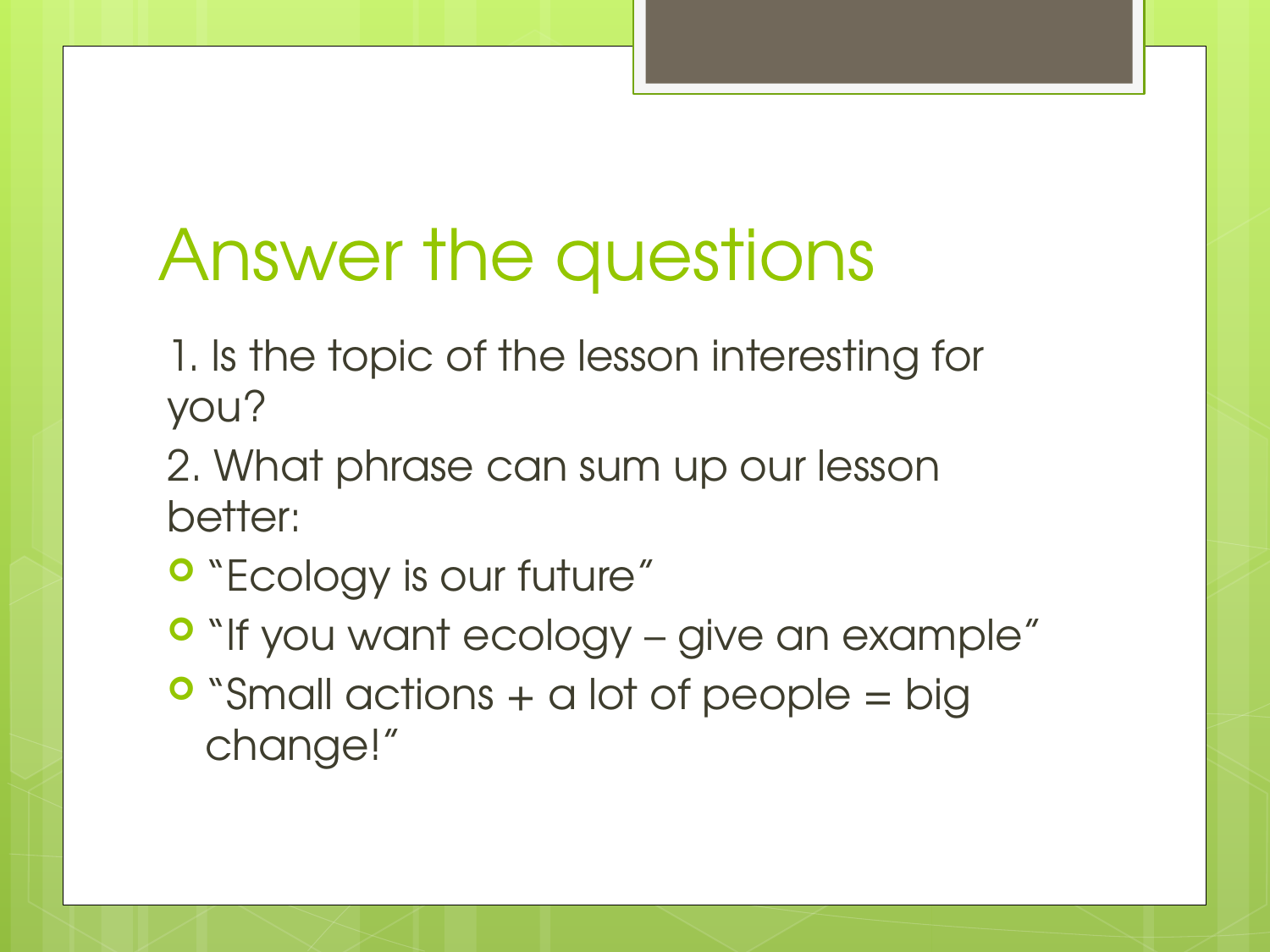

# Answer the questions
1. Is the topic of the lesson interesting for you?
2. What phrase can sum up our lesson better:
“Ecology is our future”
“If you want ecology – give an example”
“Small actions + a lot of people = big change!”